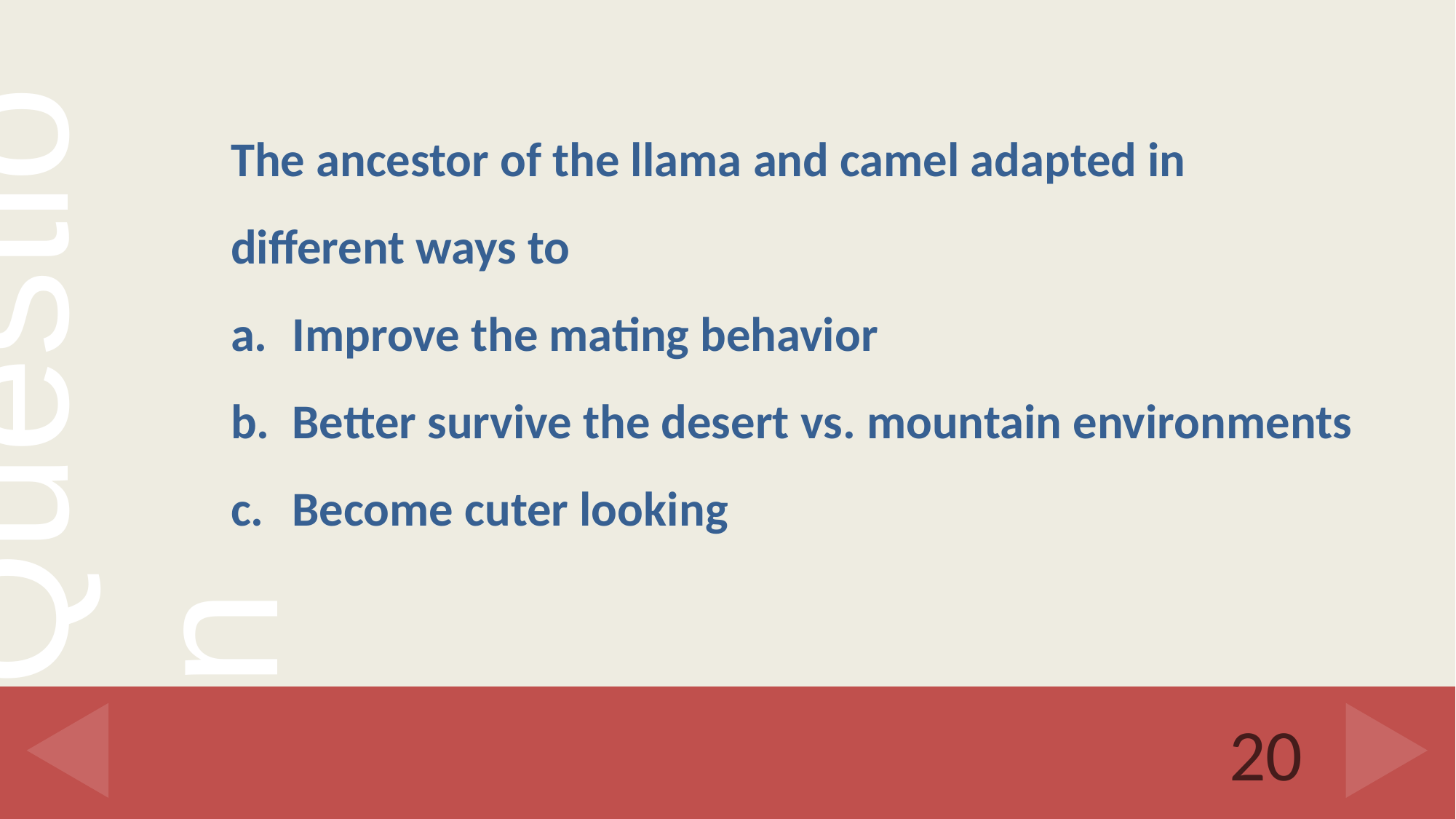

The ancestor of the llama and camel adapted in different ways to
Improve the mating behavior
Better survive the desert vs. mountain environments
Become cuter looking

#
20